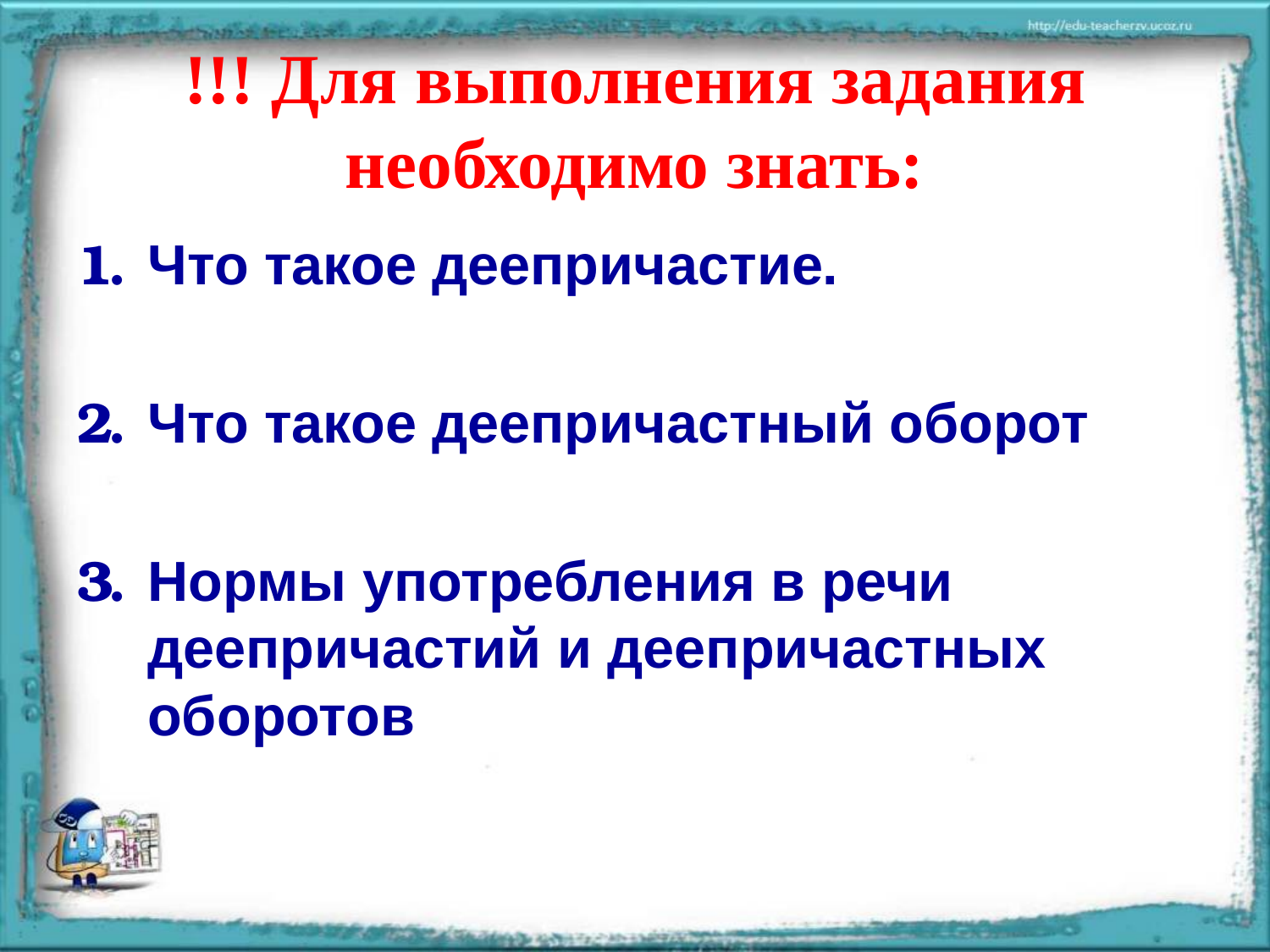

# !!! Для выполнения задания необходимо знать:
Что такое деепричастие.

Что такое деепричастный оборот

Нормы употребления в речи деепричастий и деепричастных оборотов